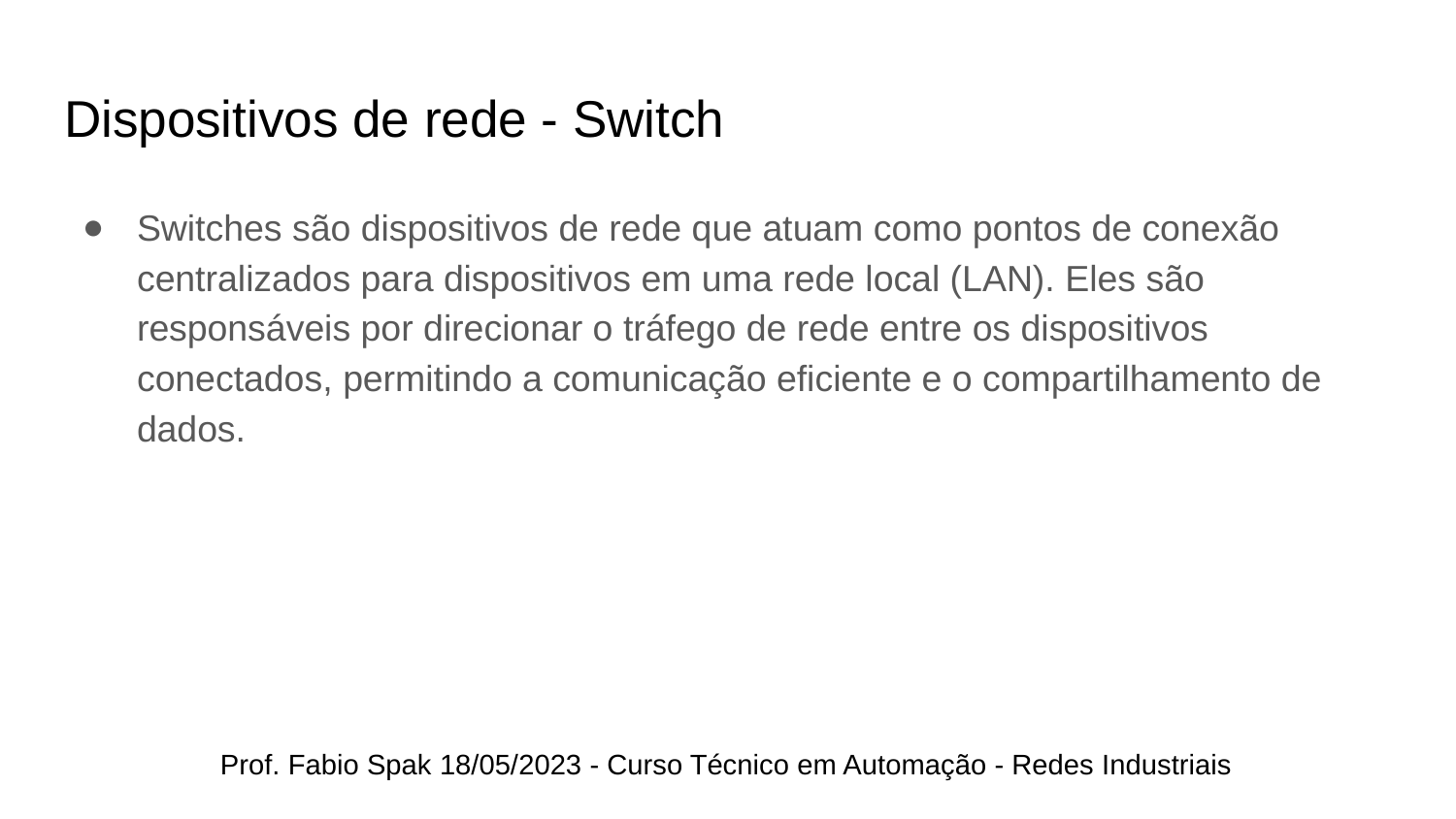

# Dispositivos de rede - Switch
Switches são dispositivos de rede que atuam como pontos de conexão centralizados para dispositivos em uma rede local (LAN). Eles são responsáveis por direcionar o tráfego de rede entre os dispositivos conectados, permitindo a comunicação eficiente e o compartilhamento de dados.

Prof. Fabio Spak 18/05/2023 - Curso Técnico em Automação - Redes Industriais